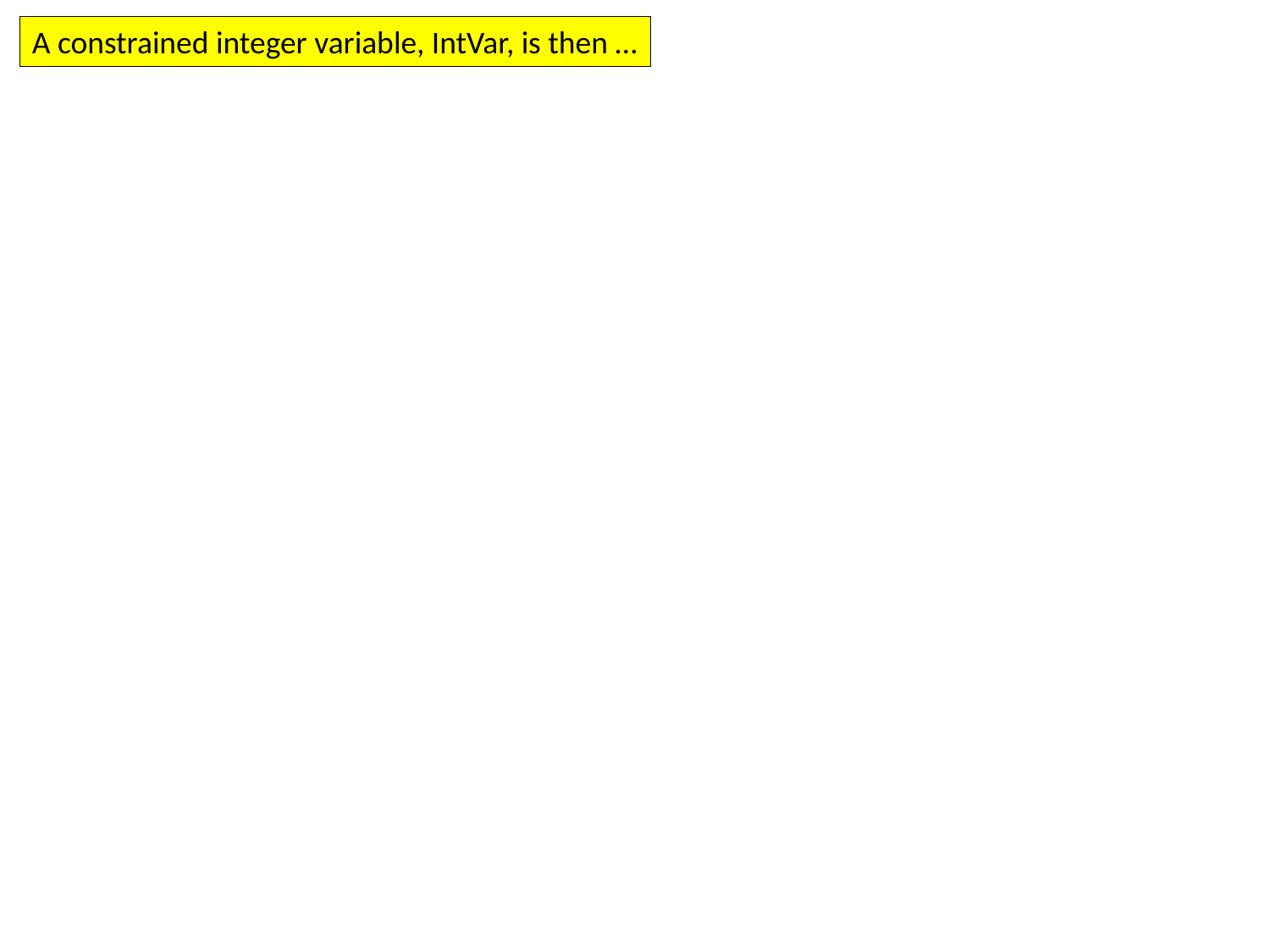

A constrained integer variable, IntVar, is then …